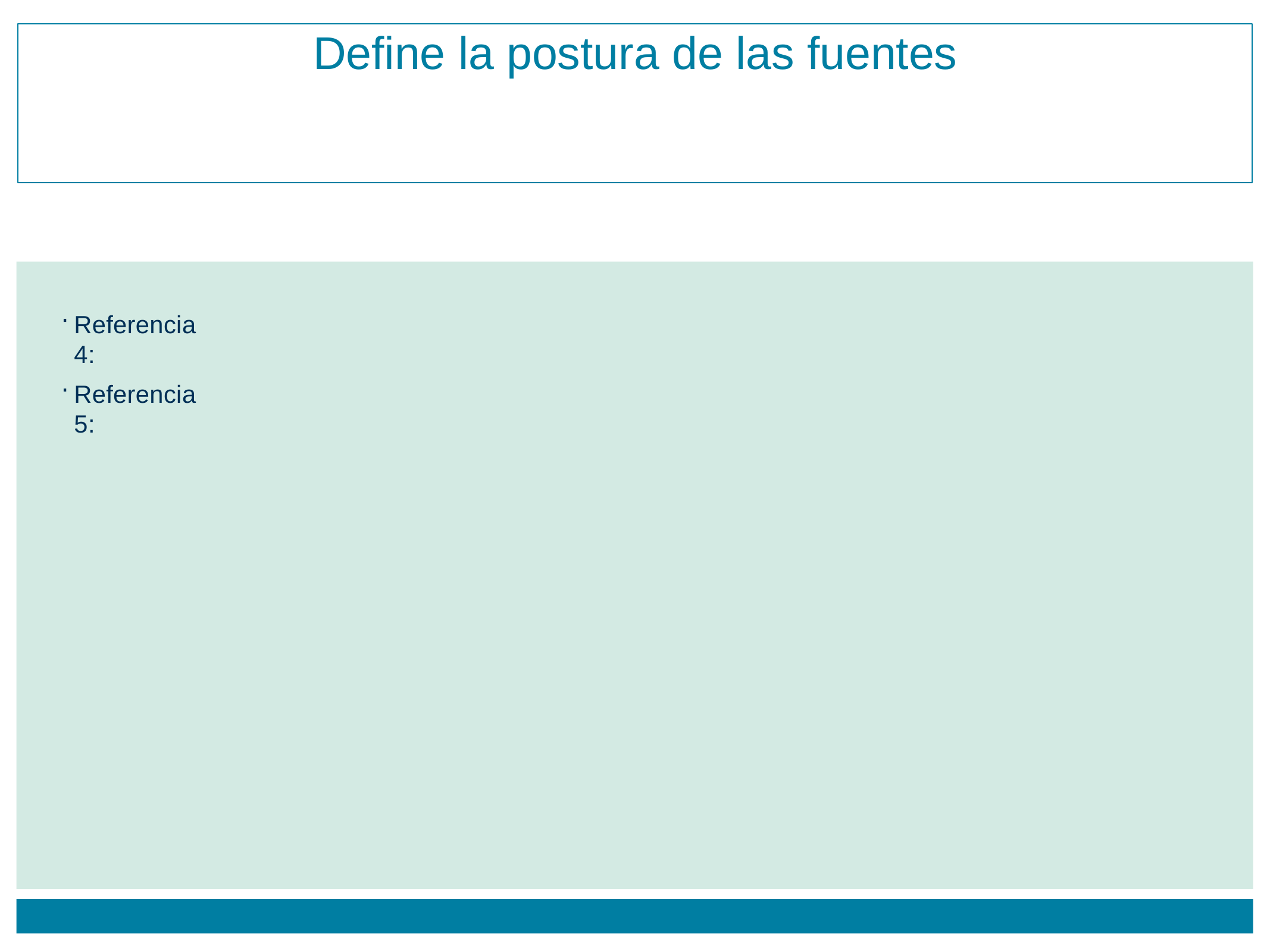

# Deﬁne la postura de las fuentes
Referencia 4:
Referencia 5: